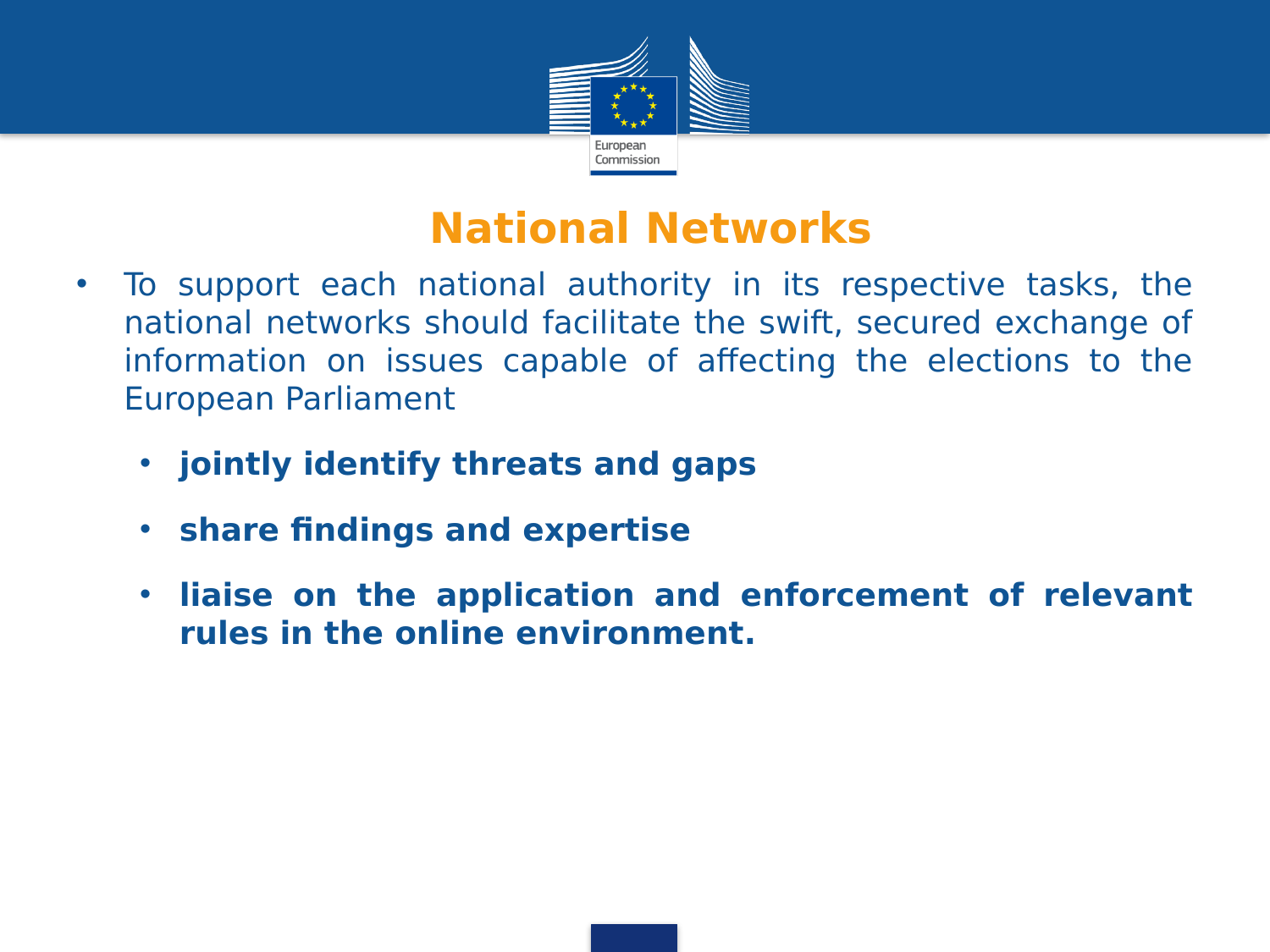

# National Networks

To support each national authority in its respective tasks, the national networks should facilitate the swift, secured exchange of information on issues capable of affecting the elections to the European Parliament
jointly identify threats and gaps
share findings and expertise
liaise on the application and enforcement of relevant rules in the online environment.